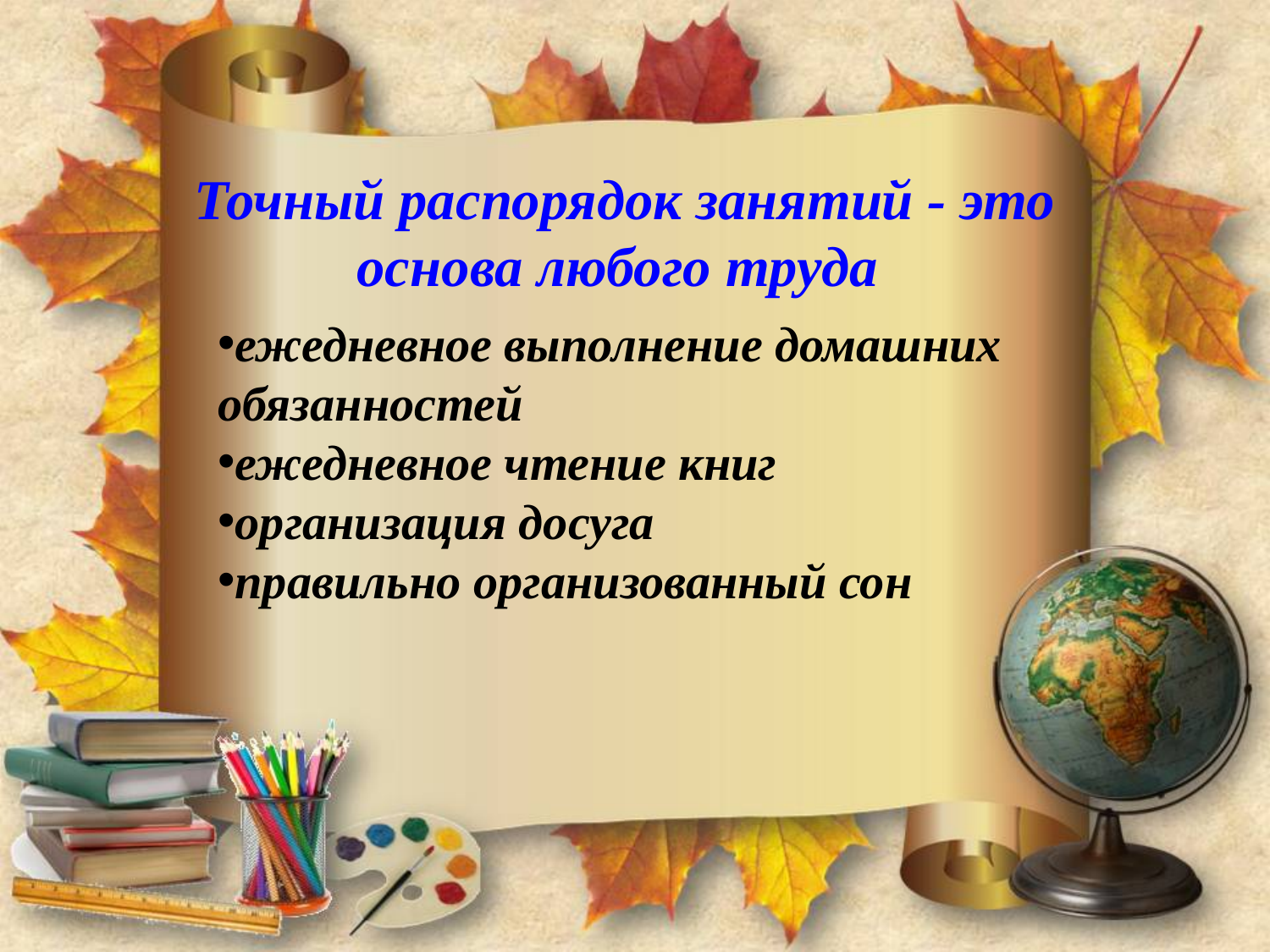

# Точный распорядок занятий - это основа любого труда
ежедневное выполнение домашних обязанностей
ежедневное чтение книг
организация досуга
правильно организованный сон